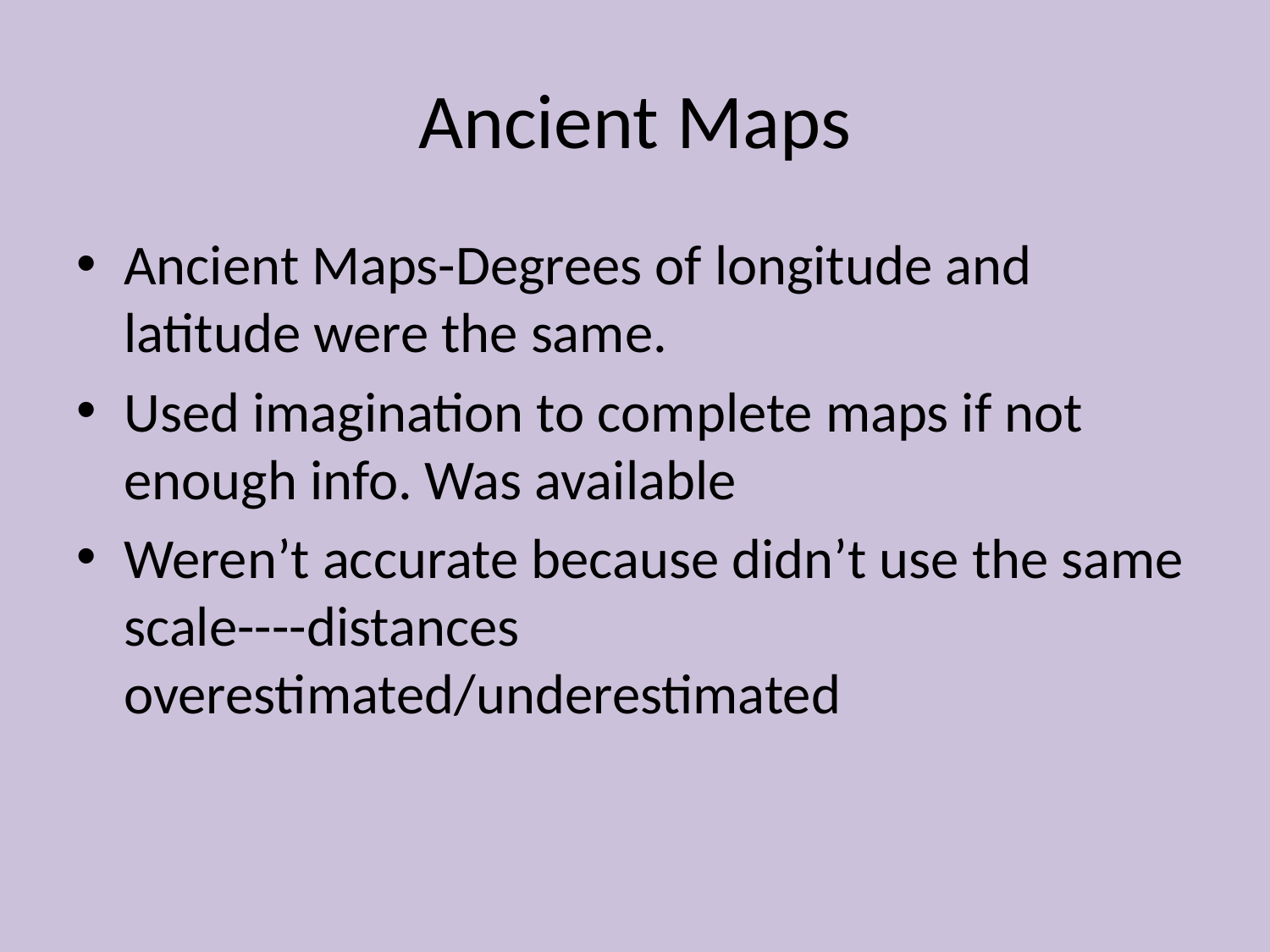

# Ancient Maps
Ancient Maps-Degrees of longitude and latitude were the same.
Used imagination to complete maps if not enough info. Was available
Weren’t accurate because didn’t use the same scale----distances overestimated/underestimated